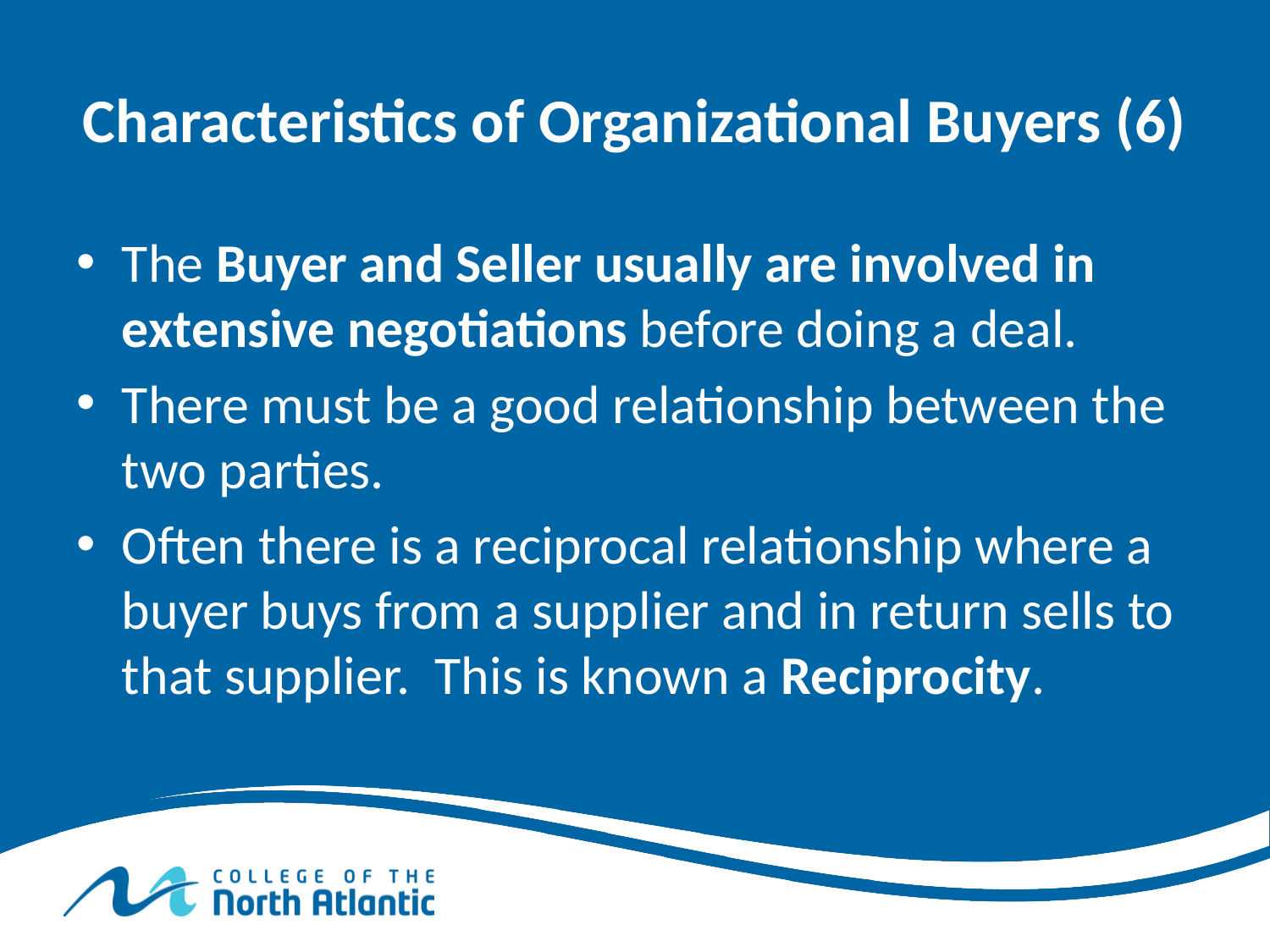

# Characteristics of Organizational Buyers (6)
The Buyer and Seller usually are involved in extensive negotiations before doing a deal.
There must be a good relationship between the two parties.
Often there is a reciprocal relationship where a buyer buys from a supplier and in return sells to that supplier.  This is known a Reciprocity.